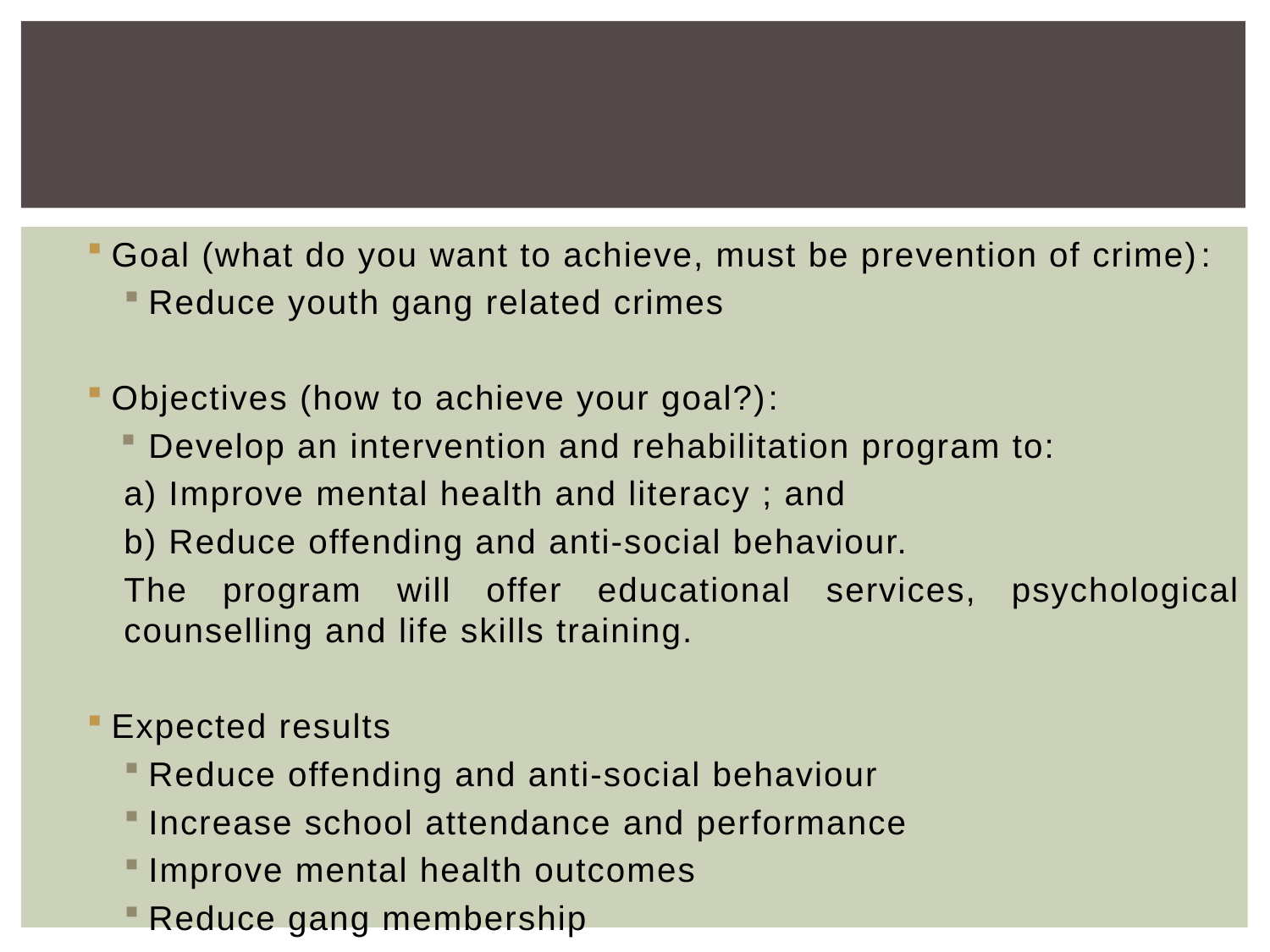

#
Goal (what do you want to achieve, must be prevention of crime):
Reduce youth gang related crimes

Objectives (how to achieve your goal?):
Develop an intervention and rehabilitation program to:
a) Improve mental health and literacy ; and
b) Reduce offending and anti-social behaviour.
The program will offer educational services, psychological counselling and life skills training.

Expected results
Reduce offending and anti-social behaviour
Increase school attendance and performance
Improve mental health outcomes
Reduce gang membership